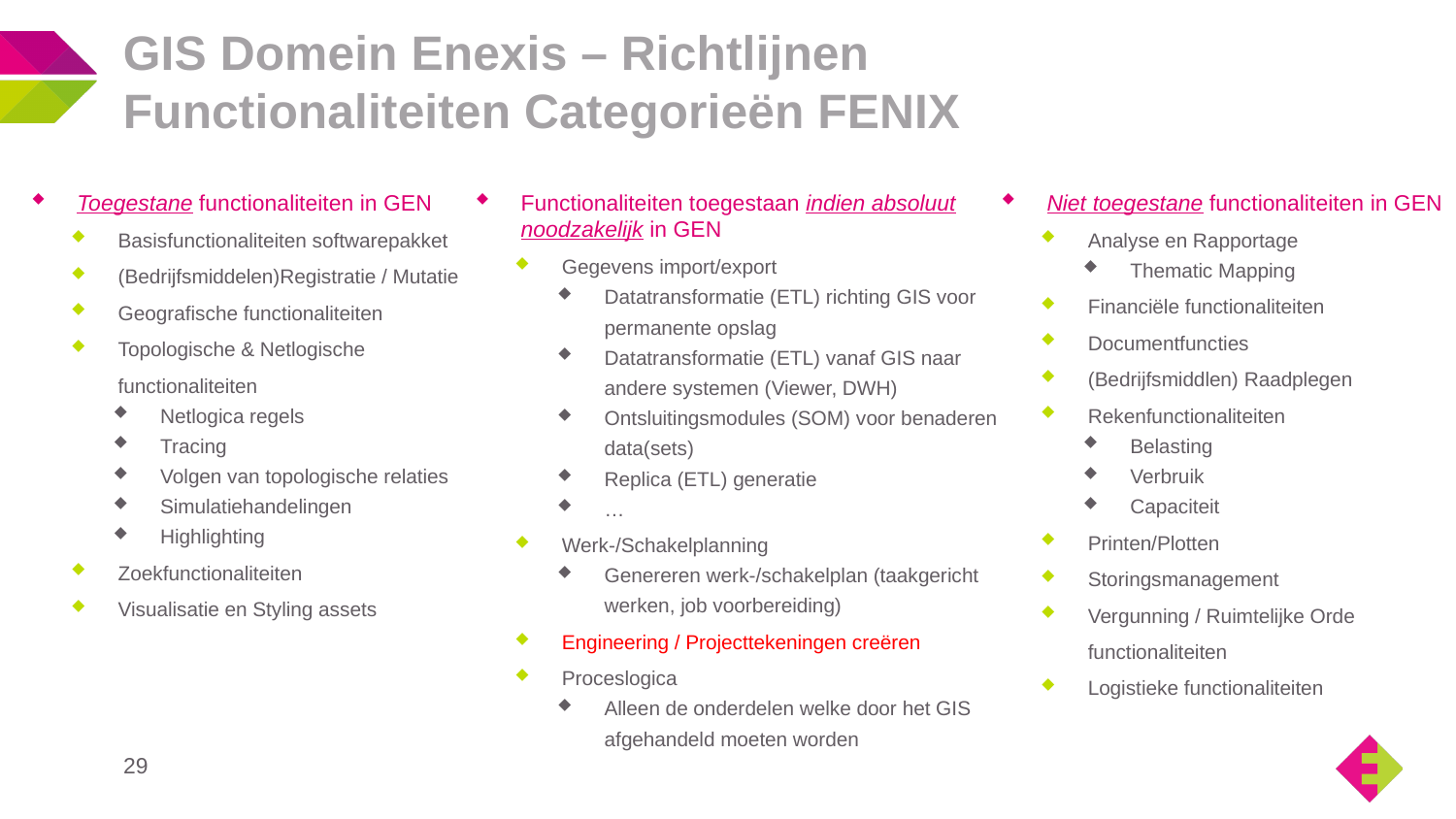

# GIS Domein Enexis – Richtlijnen Functionaliteiten Categorieën FENIX
Toegestane functionaliteiten in GEN
Basisfunctionaliteiten softwarepakket
(Bedrijfsmiddelen)Registratie / Mutatie
Geografische functionaliteiten
Topologische & Netlogische functionaliteiten
Netlogica regels
Tracing
Volgen van topologische relaties
Simulatiehandelingen
Highlighting
Zoekfunctionaliteiten
Visualisatie en Styling assets
Functionaliteiten toegestaan indien absoluut noodzakelijk in GEN
Gegevens import/export
Datatransformatie (ETL) richting GIS voor permanente opslag
Datatransformatie (ETL) vanaf GIS naar andere systemen (Viewer, DWH)
Ontsluitingsmodules (SOM) voor benaderen data(sets)
Replica (ETL) generatie
…
Werk-/Schakelplanning
Genereren werk-/schakelplan (taakgericht werken, job voorbereiding)
Engineering / Projecttekeningen creëren
Proceslogica
Alleen de onderdelen welke door het GIS afgehandeld moeten worden

Niet toegestane functionaliteiten in GEN
Analyse en Rapportage
Thematic Mapping
Financiële functionaliteiten
Documentfuncties
(Bedrijfsmiddlen) Raadplegen
Rekenfunctionaliteiten
Belasting
Verbruik
Capaciteit
Printen/Plotten
Storingsmanagement
Vergunning / Ruimtelijke Orde functionaliteiten
Logistieke functionaliteiten